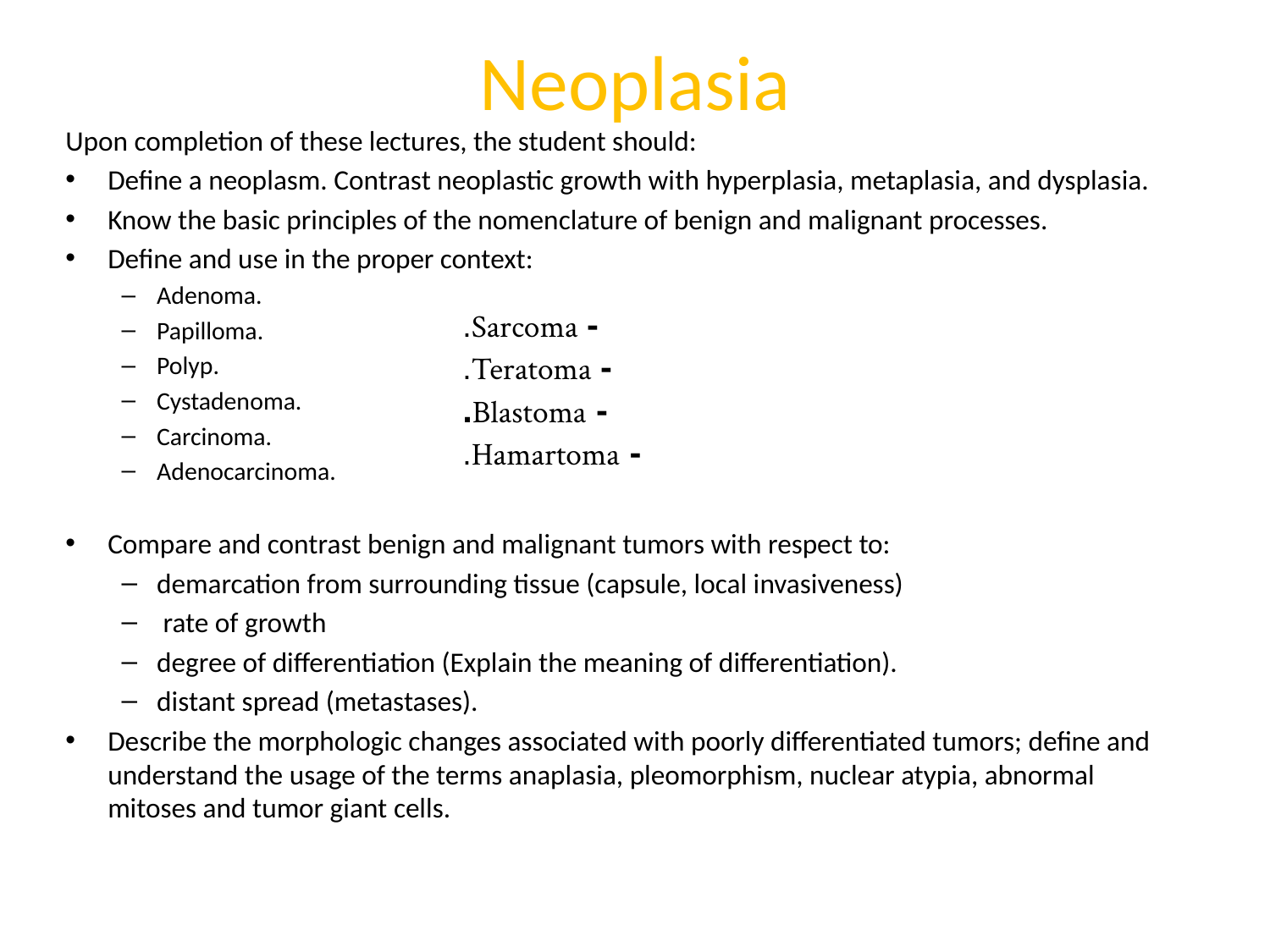

# Neoplasia
Upon completion of these lectures, the student should:
Define a neoplasm. Contrast neoplastic growth with hyperplasia, metaplasia, and dysplasia.
Know the basic principles of the nomenclature of benign and malignant processes.
Define and use in the proper context:
Adenoma.
Papilloma.
Polyp.
Cystadenoma.
Carcinoma.
Adenocarcinoma.

Compare and contrast benign and malignant tumors with respect to:
demarcation from surrounding tissue (capsule, local invasiveness)
 rate of growth
degree of differentiation (Explain the meaning of differentiation).
distant spread (metastases).
Describe the morphologic changes associated with poorly differentiated tumors; define and understand the usage of the terms anaplasia, pleomorphism, nuclear atypia, abnormal mitoses and tumor giant cells.

- Sarcoma.
- Teratoma.
- Blastoma.
- Hamartoma.